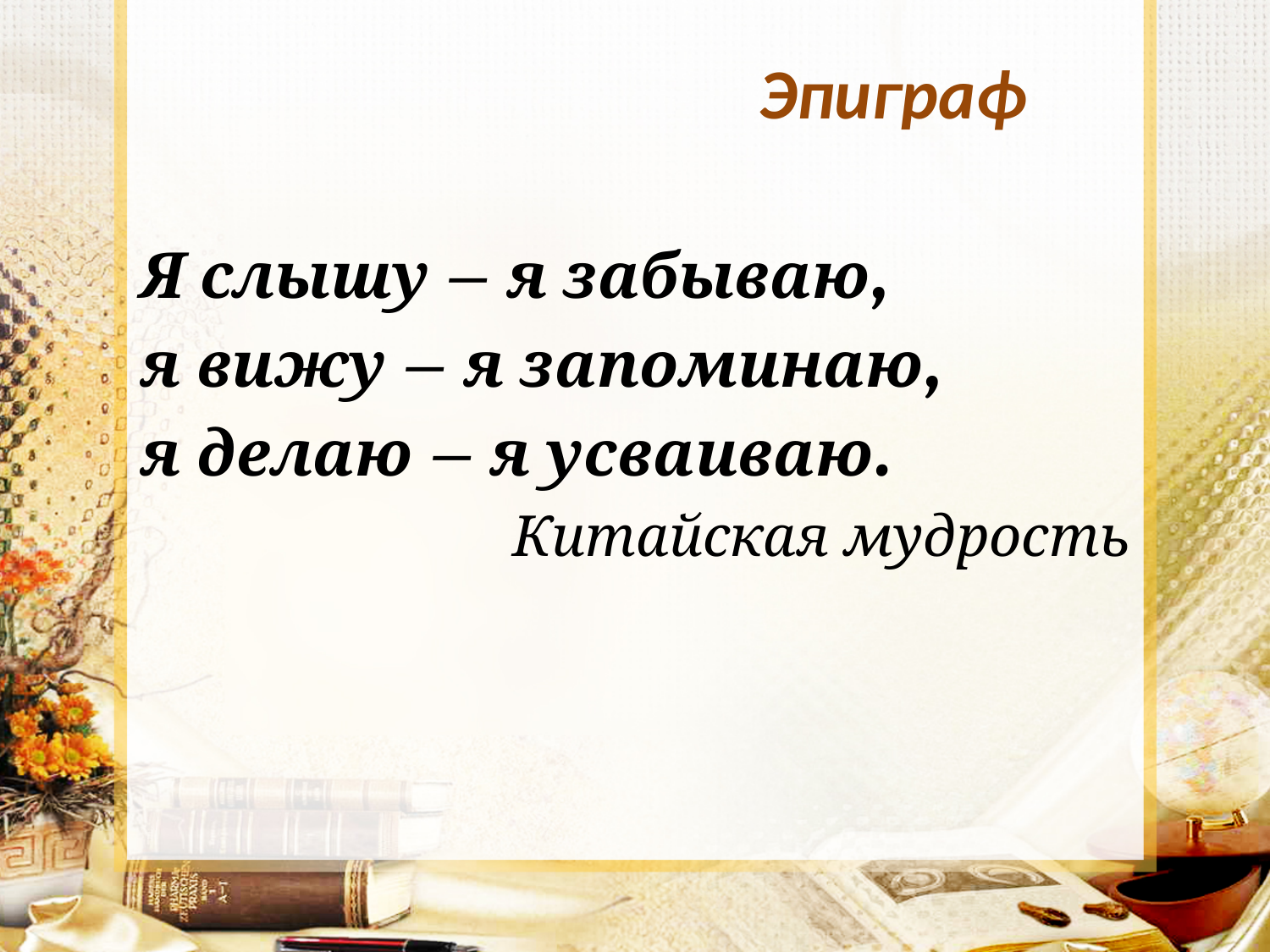

#
                                       Эпиграф

Я слышу – я забываю,
я вижу – я запоминаю,
я делаю – я усваиваю.
Китайская мудрость